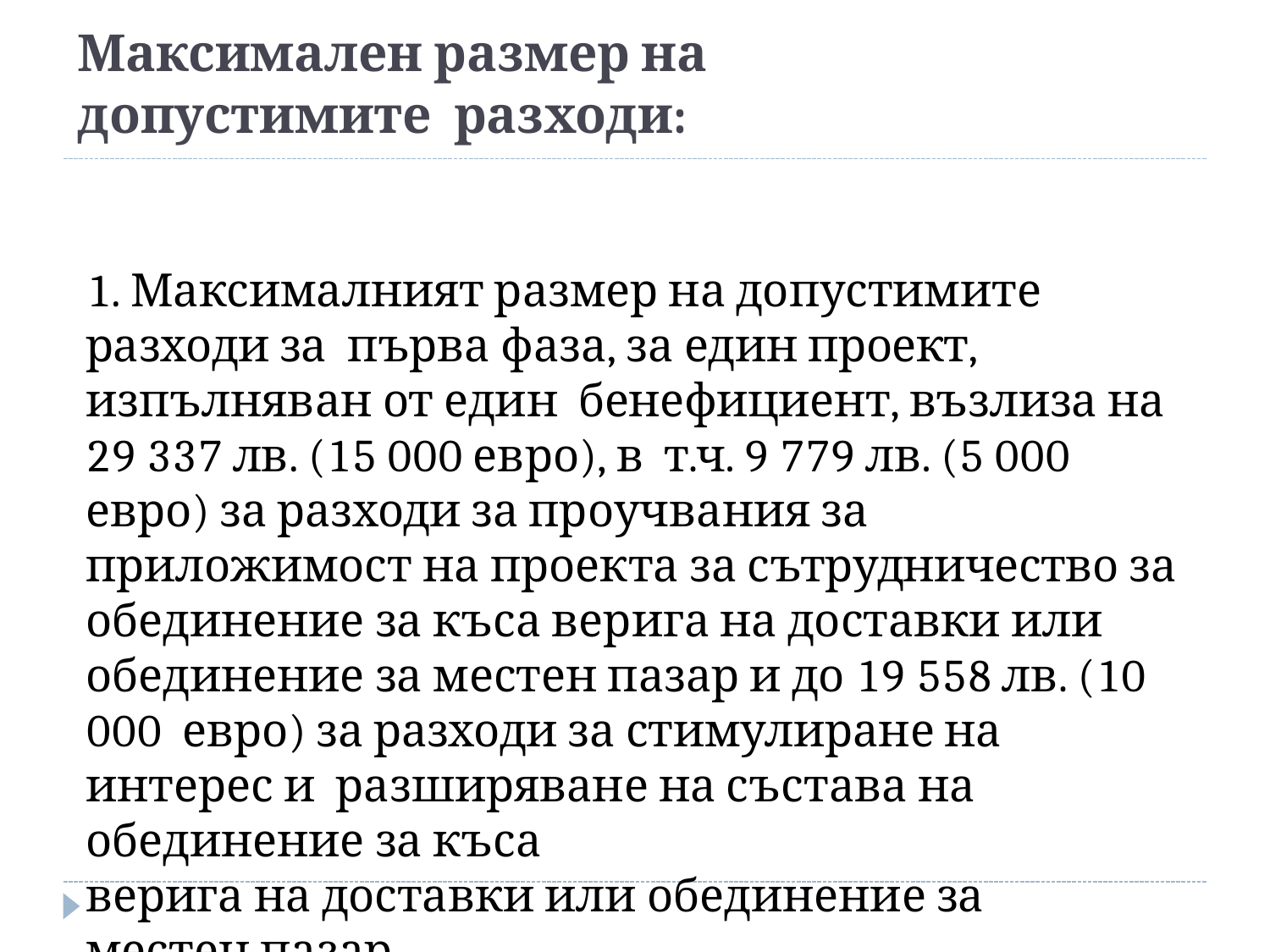

# Максимален размер на допустимите  разходи:
1. Максималният размер на допустимите разходи за  първа фаза, за един проект, изпълняван от един  бенефициент, възлиза на 29 337 лв. (15 000 евро), в  т.ч. 9 779 лв. (5 000 евро) за разходи за проучвания за  приложимост на проекта за сътрудничество за
обединение за къса верига на доставки или
обединение за местен пазар и до 19 558 лв. (10 000  евро) за разходи за стимулиране на интерес и  разширяване на състава на обединение за къса
верига на доставки или обединение за местен пазар.